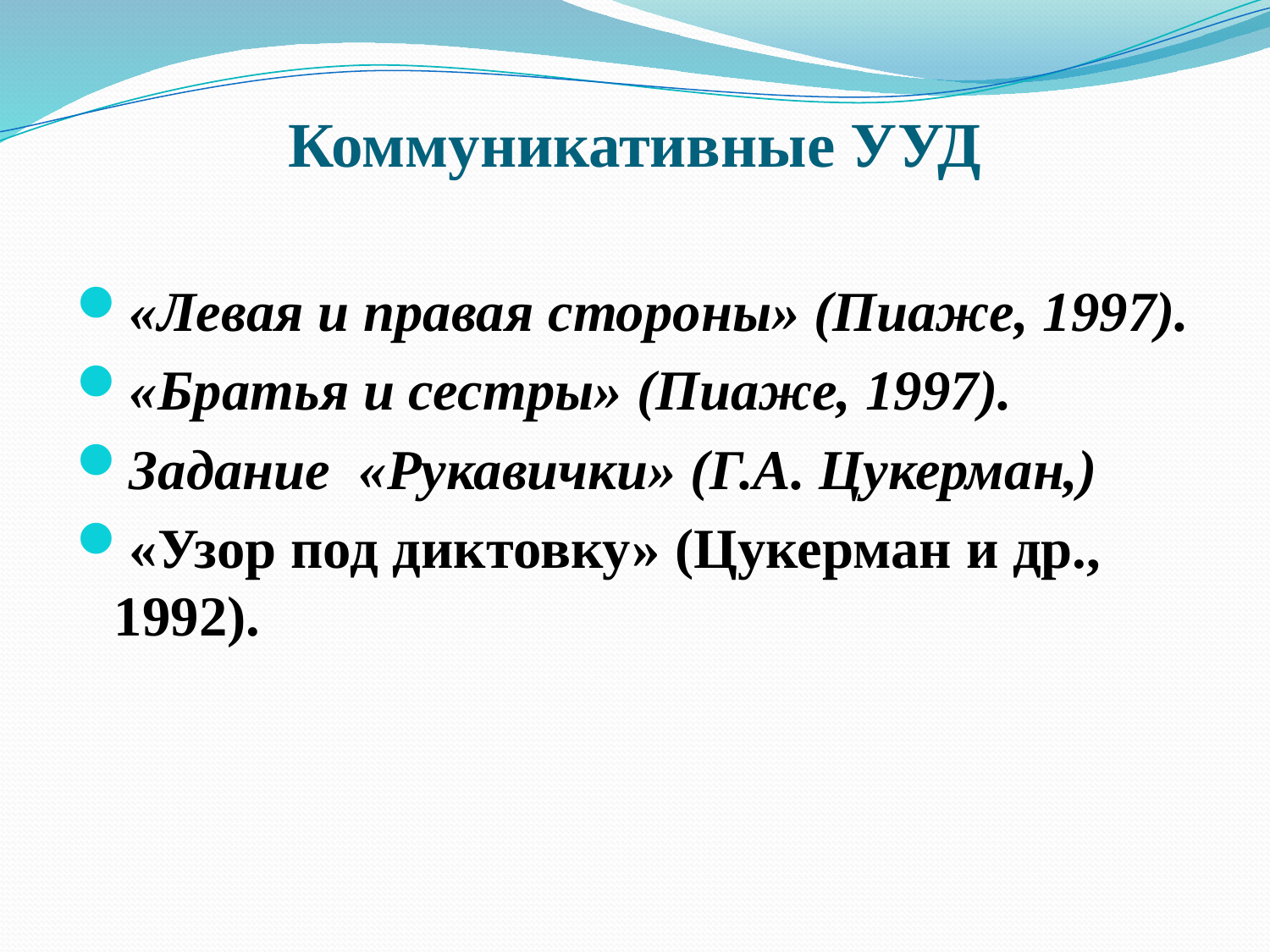

# Коммуникативные УУД
«Левая и правая стороны» (Пиаже, 1997).
«Братья и сестры» (Пиаже, 1997).
Задание  «Рукавички» (Г.А. Цукерман,)
«Узор под диктовку» (Цукерман и др., 1992).